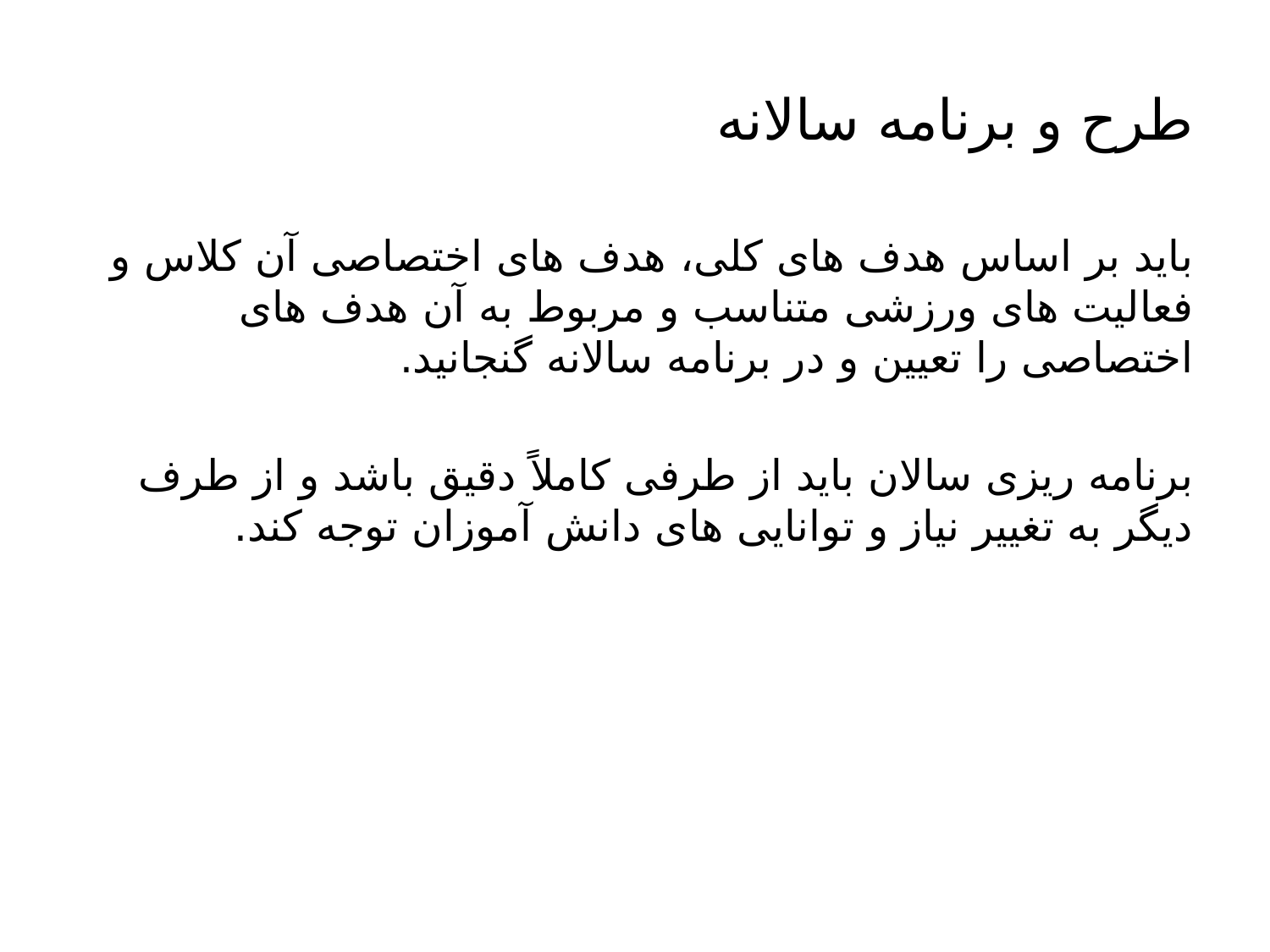

# طرح و برنامه سالانه
باید بر اساس هدف های کلی، هدف های اختصاصی آن کلاس و فعالیت های ورزشی متناسب و مربوط به آن هدف های اختصاصی را تعیین و در برنامه سالانه گنجانید.

برنامه ریزی سالان باید از طرفی کاملاً دقیق باشد و از طرف دیگر به تغییر نیاز و توانایی های دانش آموزان توجه کند.